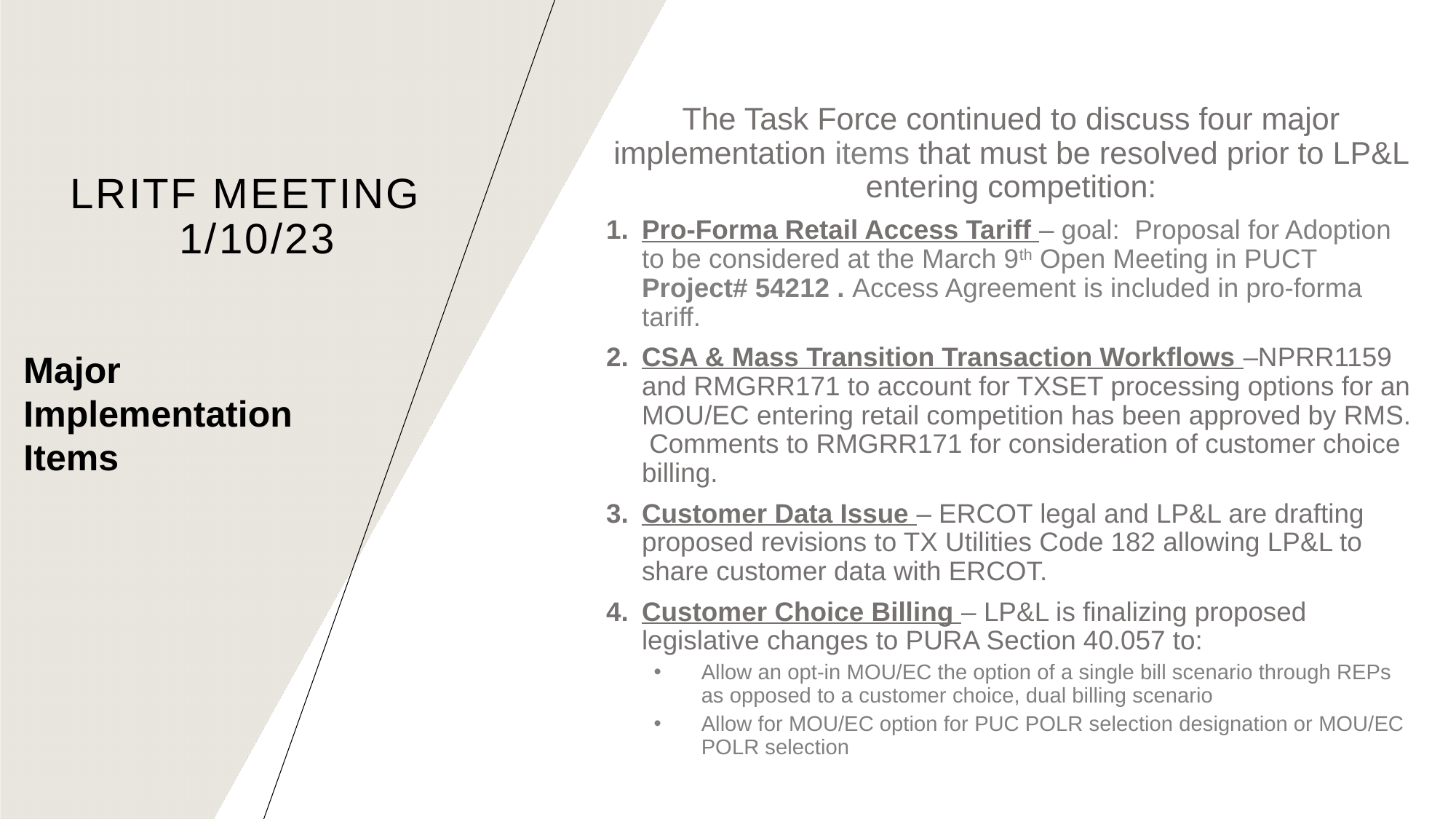

# LRITF Meeting 1/10/23
The Task Force continued to discuss four major implementation items that must be resolved prior to LP&L entering competition:
Pro-Forma Retail Access Tariff – goal:  Proposal for Adoption to be considered at the March 9th Open Meeting in PUCT Project# 54212 . Access Agreement is included in pro-forma tariff.
CSA & Mass Transition Transaction Workflows –NPRR1159 and RMGRR171 to account for TXSET processing options for an MOU/EC entering retail competition has been approved by RMS.  Comments to RMGRR171 for consideration of customer choice billing.
Customer Data Issue – ERCOT legal and LP&L are drafting proposed revisions to TX Utilities Code 182 allowing LP&L to share customer data with ERCOT.
Customer Choice Billing – LP&L is finalizing proposed legislative changes to PURA Section 40.057 to:
Allow an opt-in MOU/EC the option of a single bill scenario through REPs as opposed to a customer choice, dual billing scenario
Allow for MOU/EC option for PUC POLR selection designation or MOU/EC POLR selection
Major Implementation Items